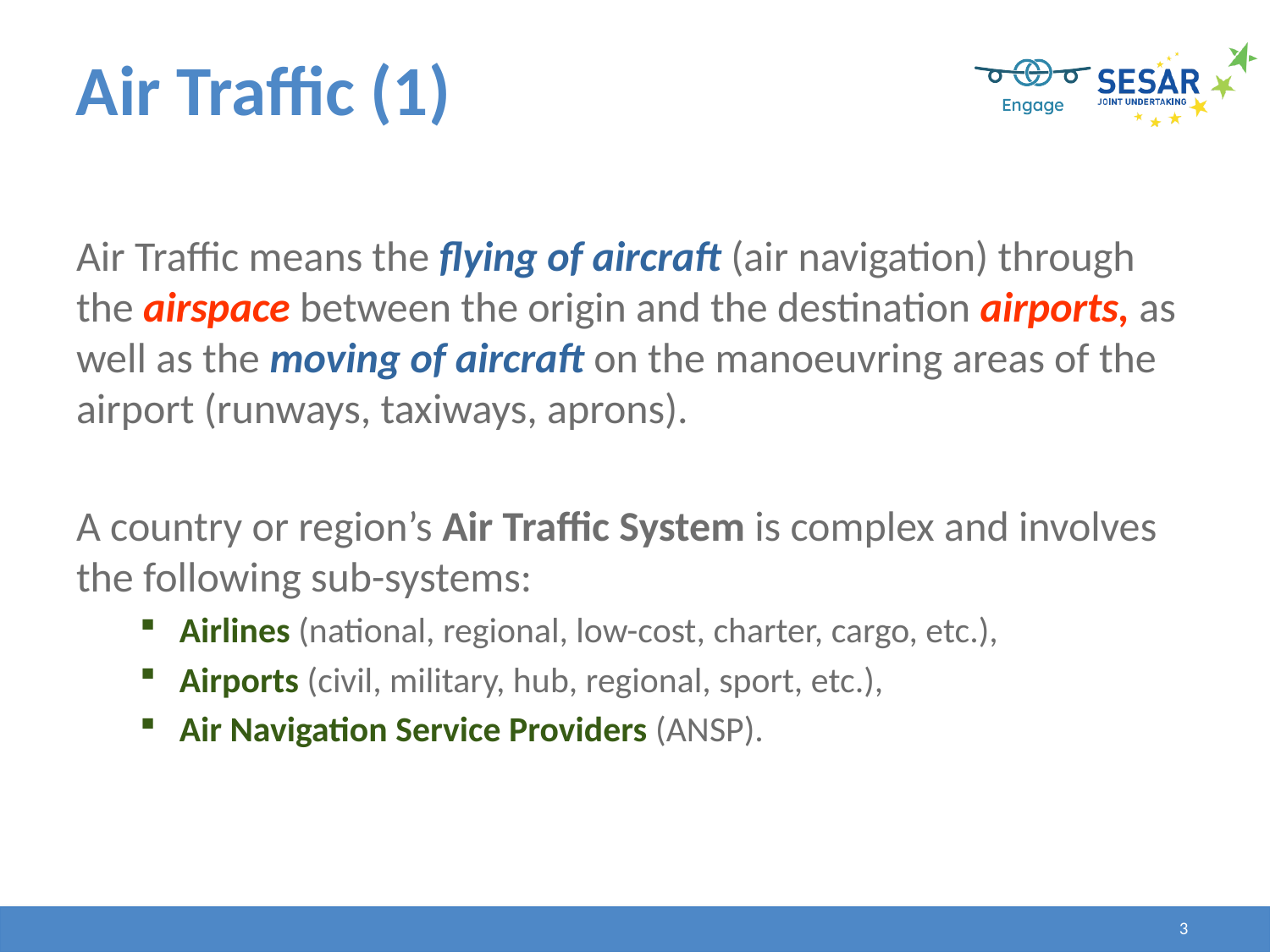

Air Traffic (1)
Air Traffic means the flying of aircraft (air navigation) through the airspace between the origin and the destination airports, as well as the moving of aircraft on the manoeuvring areas of the airport (runways, taxiways, aprons).

A country or region’s Air Traffic System is complex and involves the following sub-systems:
Airlines (national, regional, low-cost, charter, cargo, etc.),
Airports (civil, military, hub, regional, sport, etc.),
Air Navigation Service Providers (ANSP).
3